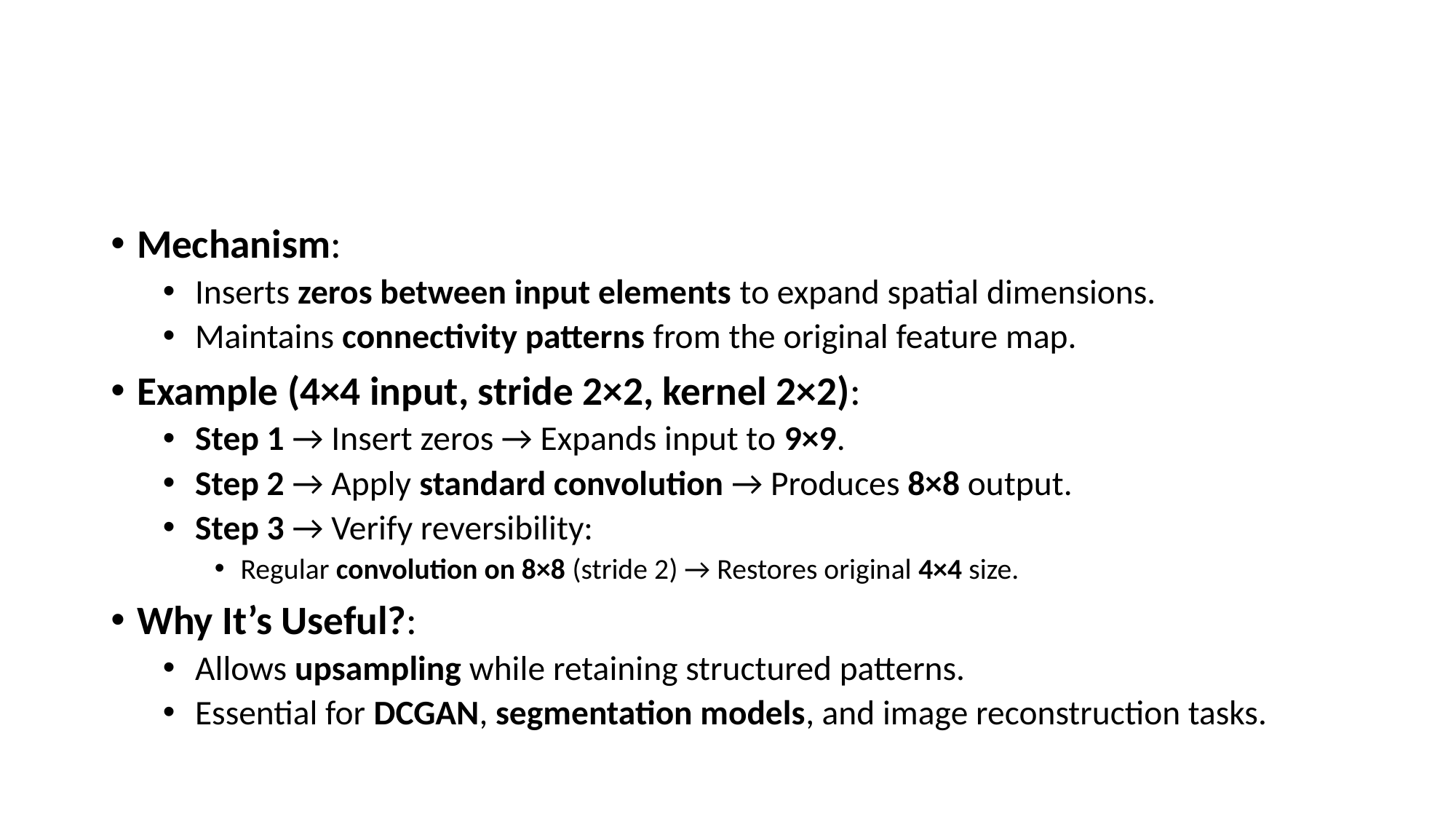

#
Mechanism:
Inserts zeros between input elements to expand spatial dimensions.
Maintains connectivity patterns from the original feature map.
Example (4×4 input, stride 2×2, kernel 2×2):
Step 1 → Insert zeros → Expands input to 9×9.
Step 2 → Apply standard convolution → Produces 8×8 output.
Step 3 → Verify reversibility:
Regular convolution on 8×8 (stride 2) → Restores original 4×4 size.
Why It’s Useful?:
Allows upsampling while retaining structured patterns.
Essential for DCGAN, segmentation models, and image reconstruction tasks.